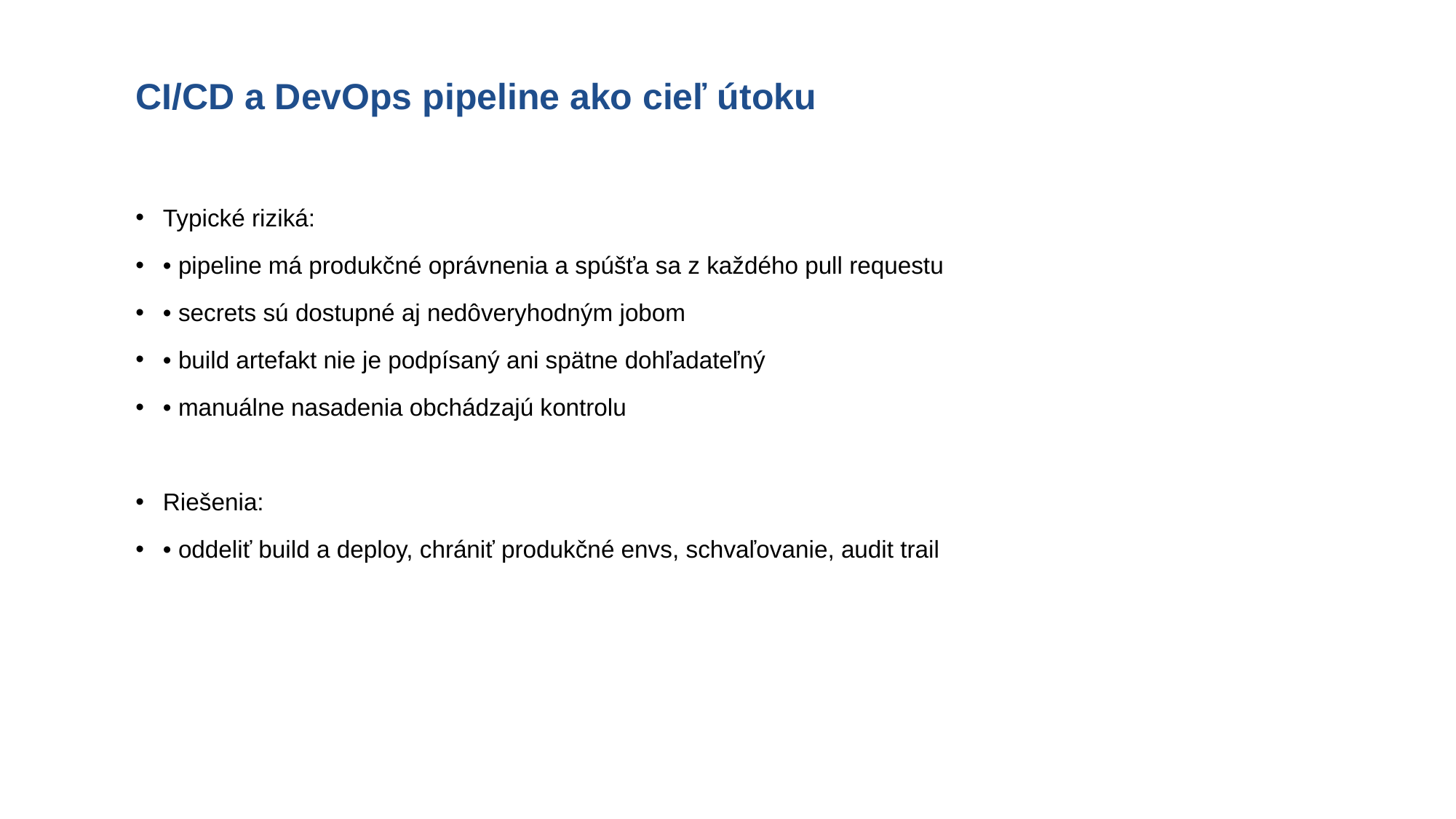

# CI/CD a DevOps pipeline ako cieľ útoku
Typické riziká:
• pipeline má produkčné oprávnenia a spúšťa sa z každého pull requestu
• secrets sú dostupné aj nedôveryhodným jobom
• build artefakt nie je podpísaný ani spätne dohľadateľný
• manuálne nasadenia obchádzajú kontrolu

Riešenia:
• oddeliť build a deploy, chrániť produkčné envs, schvaľovanie, audit trail